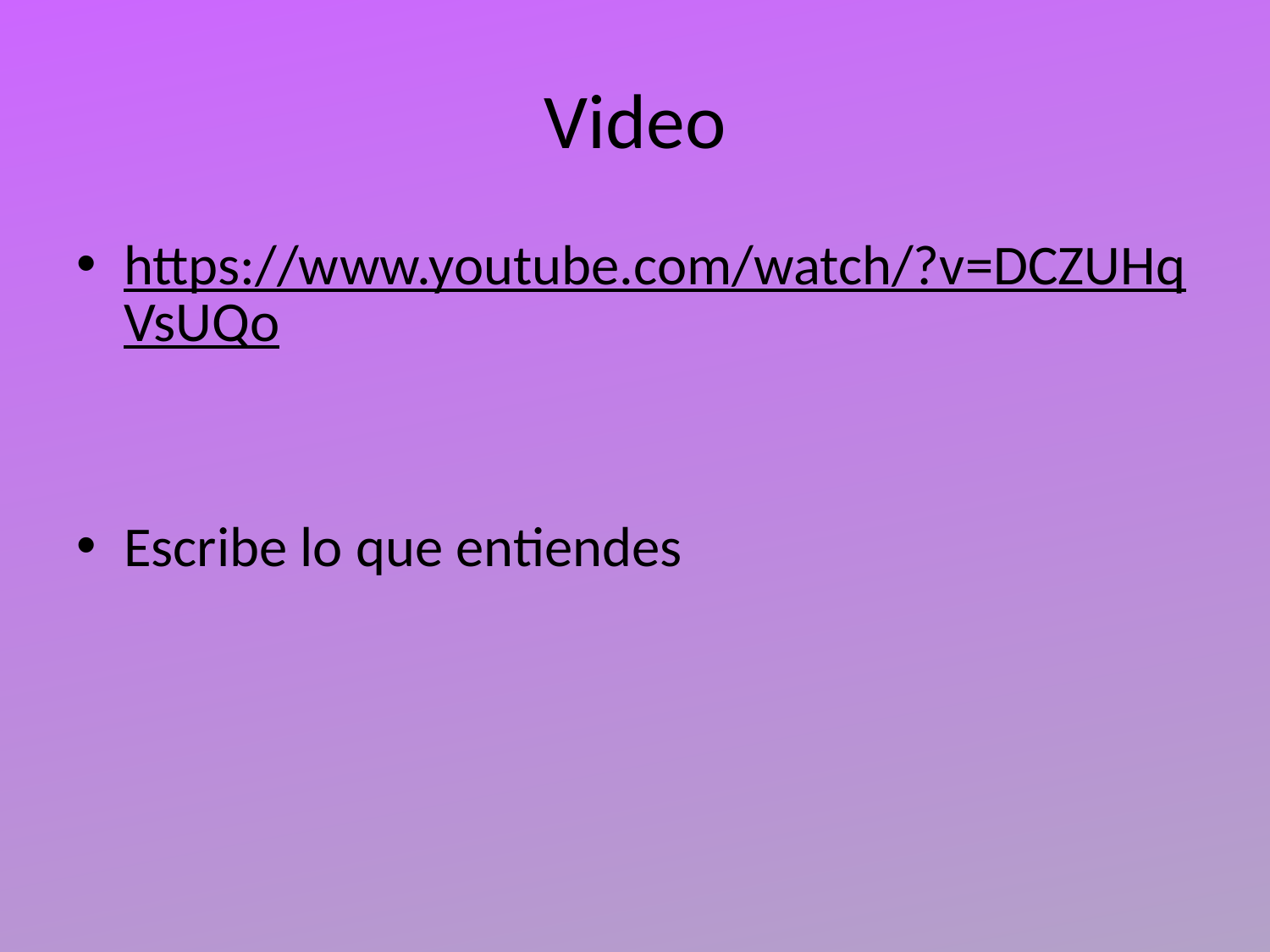

# Video
https://www.youtube.com/watch/?v=DCZUHqVsUQo

Escribe lo que entiendes